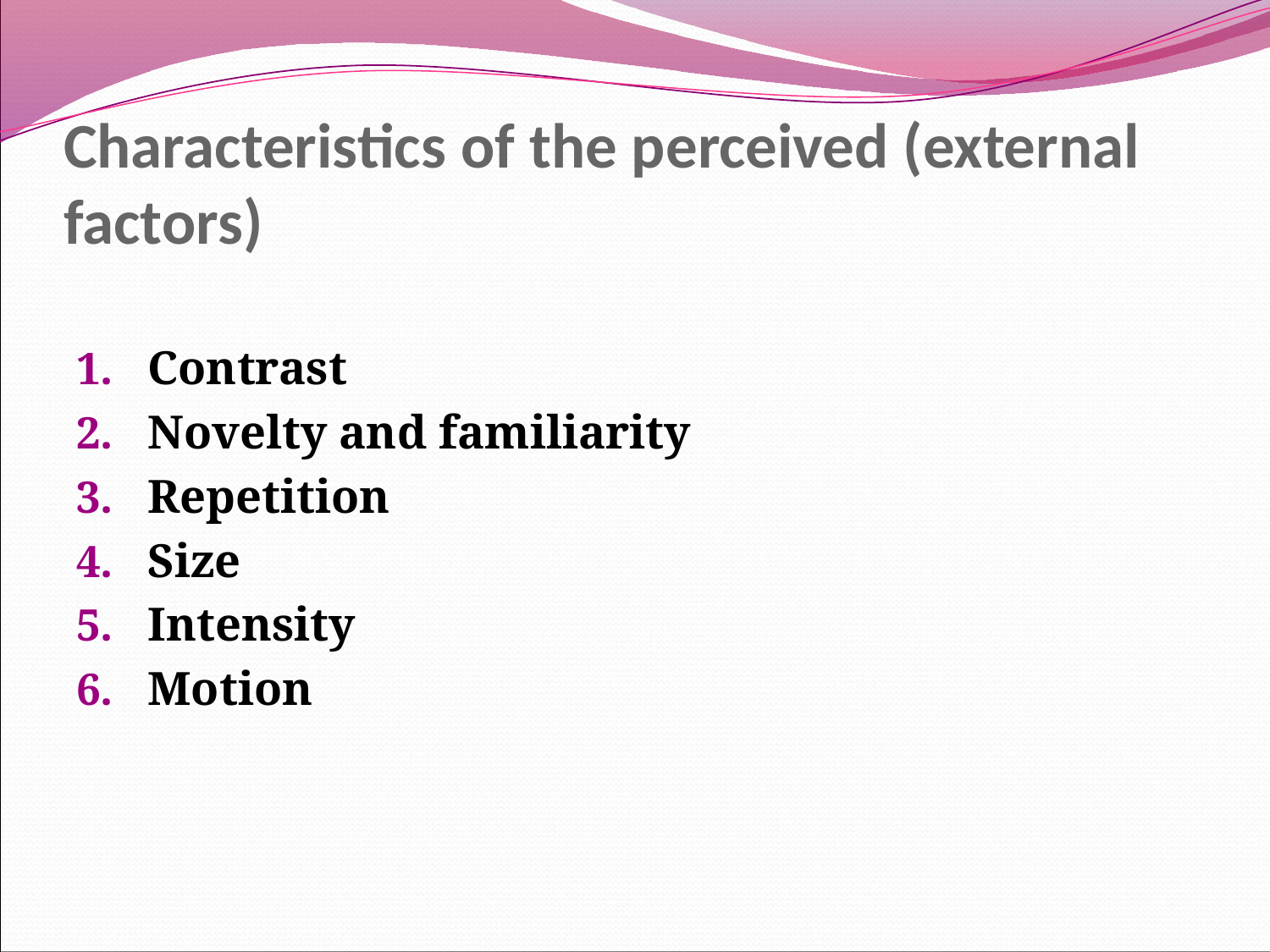

# Characteristics of the perceived (external factors)

Contrast
Novelty and familiarity
Repetition
Size
Intensity
Motion